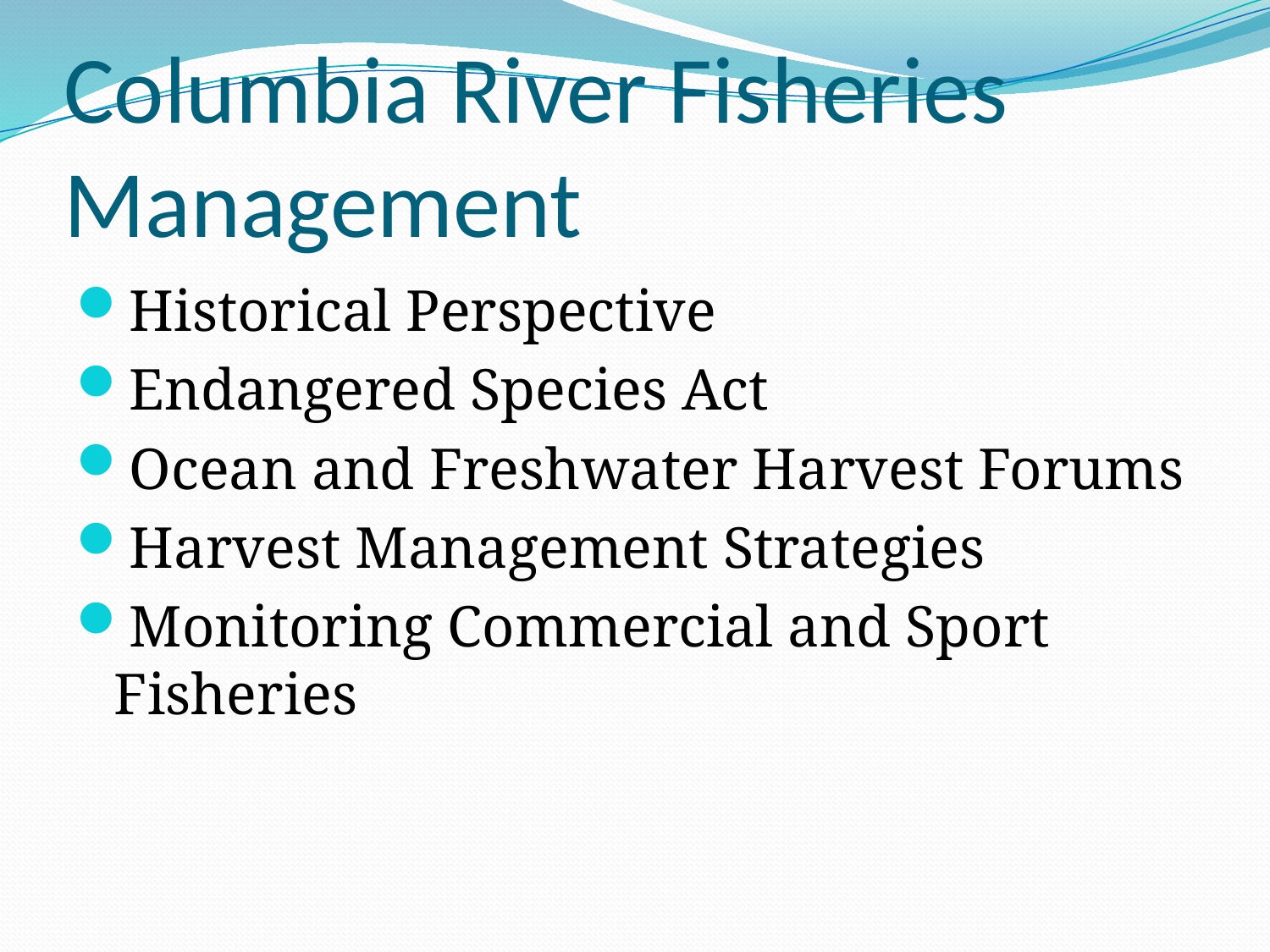

# Columbia River Fisheries Management
Historical Perspective
Endangered Species Act
Ocean and Freshwater Harvest Forums
Harvest Management Strategies
Monitoring Commercial and Sport Fisheries